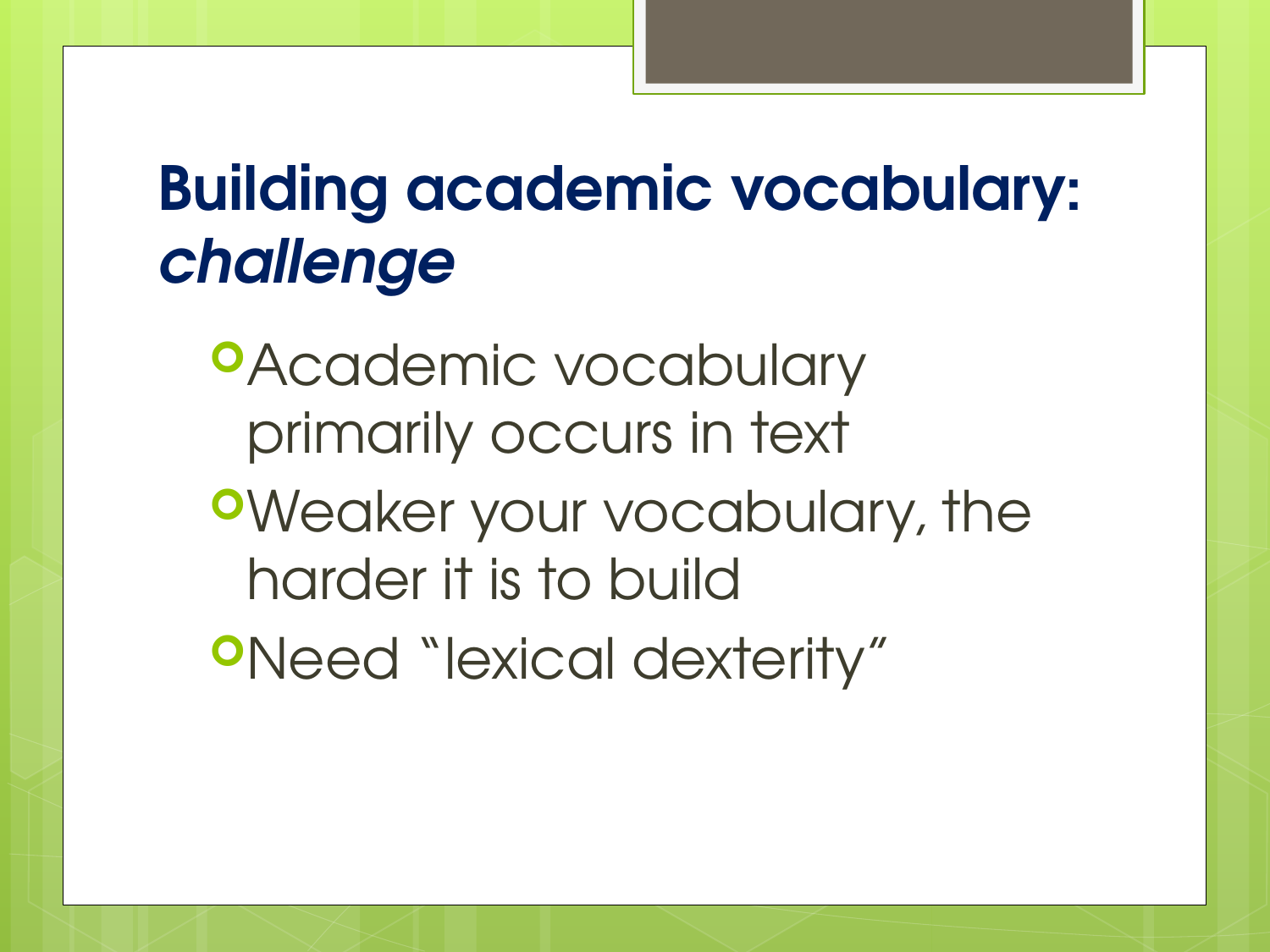

# Building academic vocabulary: challenge
Academic vocabulary primarily occurs in text
Weaker your vocabulary, the harder it is to build
Need “lexical dexterity”